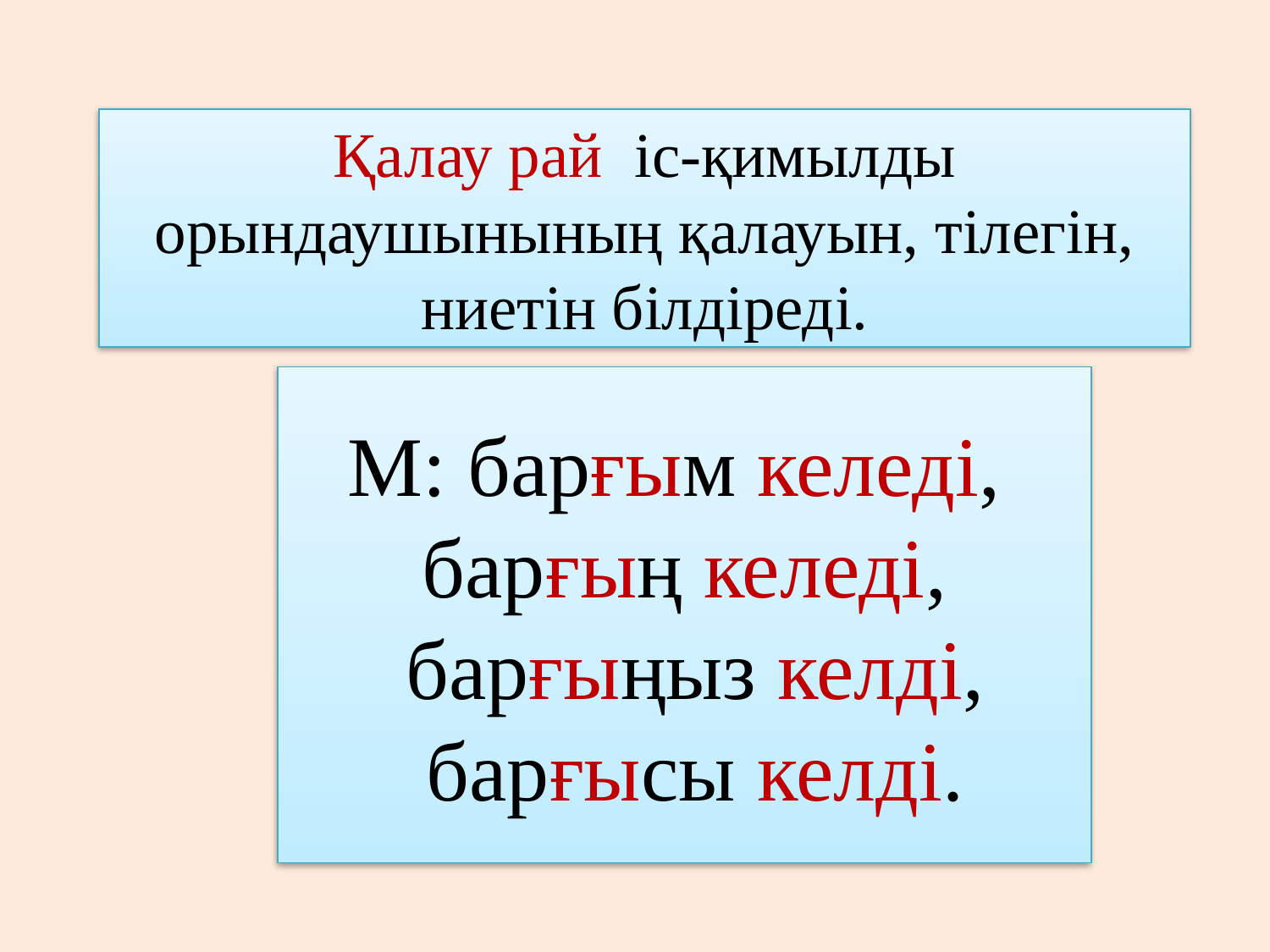

Қалау рай  іс-қимылды орындаушынының қалауын, тілегін, ниетін білдіреді.
М: барғым келеді,  барғың келеді,
 барғыңыз келді,
 барғысы келді.